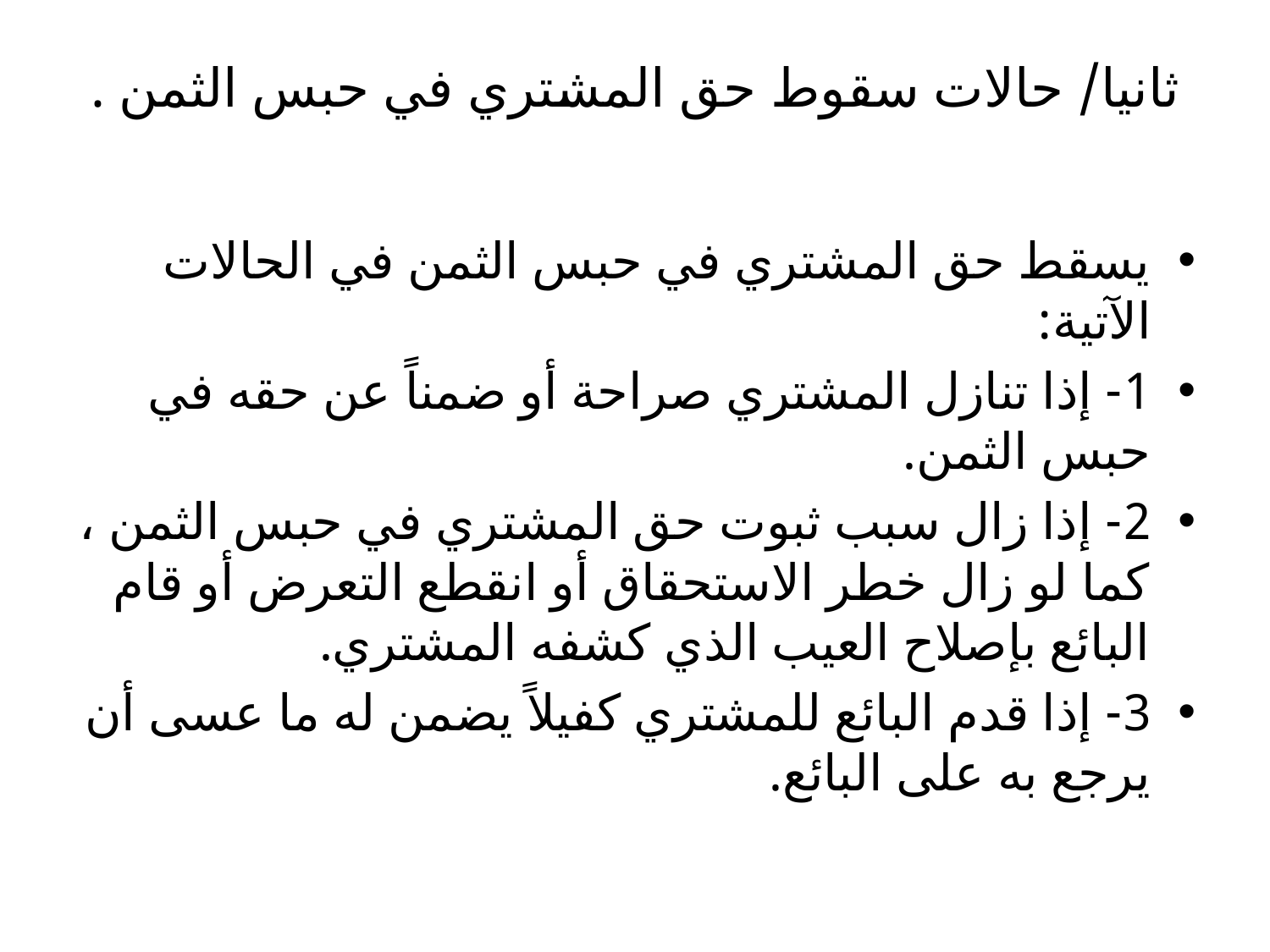

# ثانيا/ حالات سقوط حق المشتري في حبس الثمن .
يسقط حق المشتري في حبس الثمن في الحالات الآتية:
1- إذا تنازل المشتري صراحة أو ضمناً عن حقه في حبس الثمن.
2- إذا زال سبب ثبوت حق المشتري في حبس الثمن ، كما لو زال خطر الاستحقاق أو انقطع التعرض أو قام البائع بإصلاح العيب الذي كشفه المشتري.
3- إذا قدم البائع للمشتري كفيلاً يضمن له ما عسى أن يرجع به على البائع.